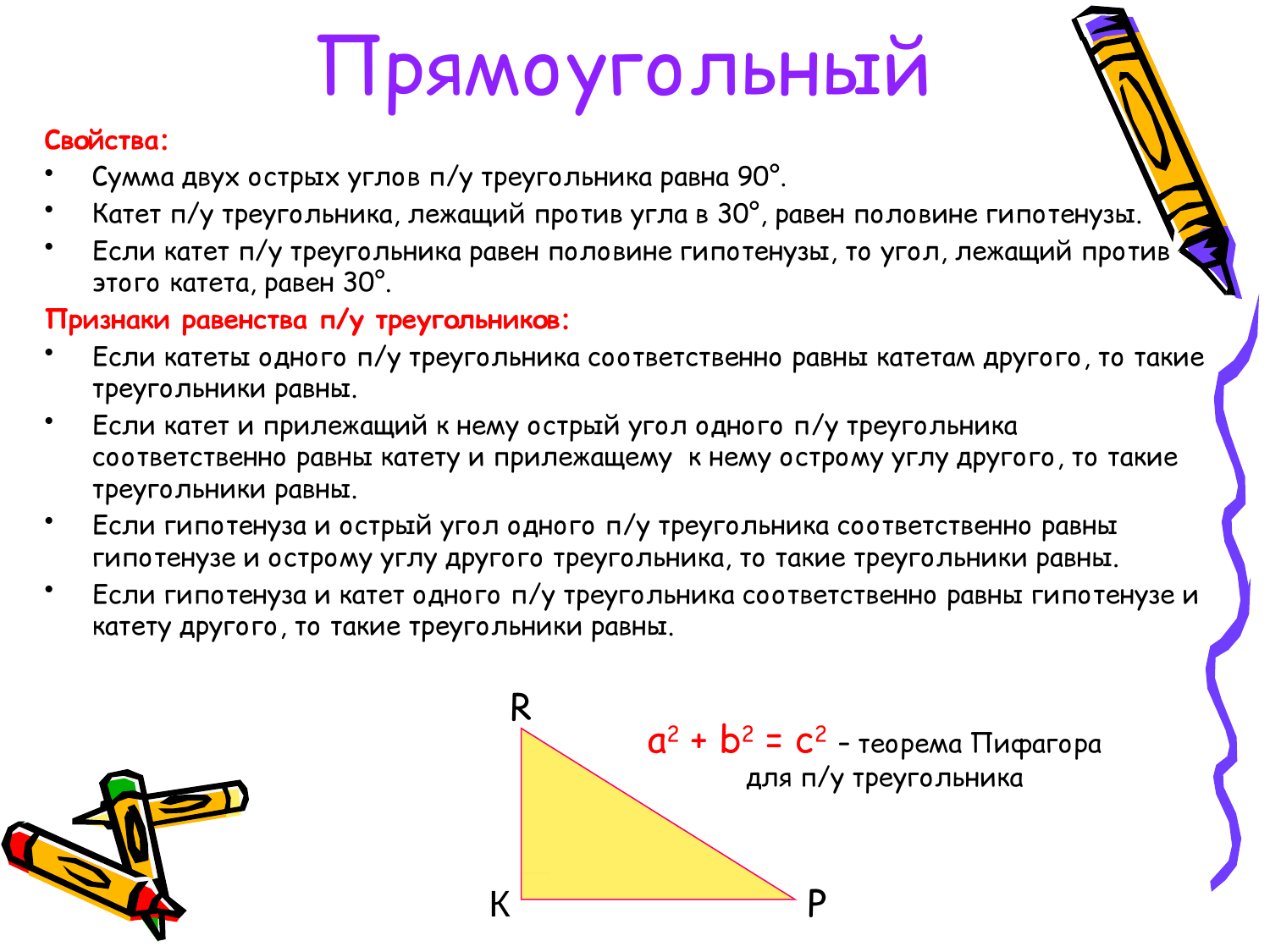

# Прямоугольный
Свойства:
Сумма двух острых углов п/у треугольника равна 90°.
Катет п/у треугольника, лежащий против угла в 30°, равен половине гипотенузы.
Если катет п/у треугольника равен половине гипотенузы, то угол, лежащий против этого катета, равен 30°.
Признаки равенства п/у треугольников:
Если катеты одного п/у треугольника соответственно равны катетам другого, то такие треугольники равны.
Если катет и прилежащий к нему острый угол одного п/у треугольника соответственно равны катету и прилежащему  к нему острому углу другого, то такие треугольники равны.
Если гипотенуза и острый угол одного п/у треугольника соответственно равны гипотенузе и острому углу другого треугольника, то такие треугольники равны.
Если гипотенуза и катет одного п/у треугольника соответственно равны гипотенузе и катету другого, то такие треугольники равны.

R

Р

К
a2 + b2 = c2 – теорема Пифагора
для п/у треугольника